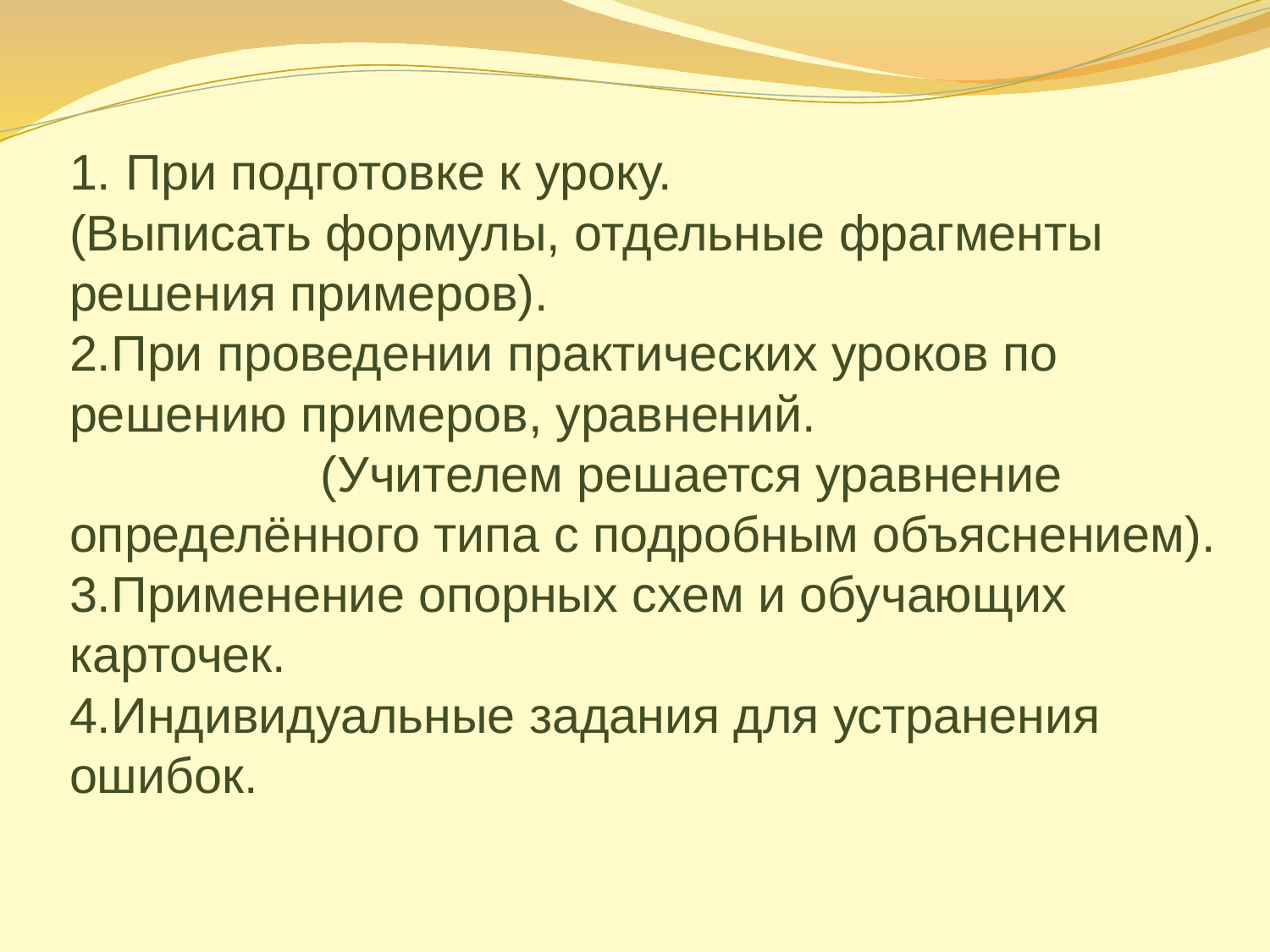

# 1. При подготовке к уроку. (Выписать формулы, отдельные фрагменты решения примеров). 2.При проведении практических уроков по решению примеров, уравнений.                                                (Учителем решается уравнение определённого типа с подробным объяснением). 3.Применение опорных схем и обучающих карточек. 4.Индивидуальные задания для устранения ошибок.